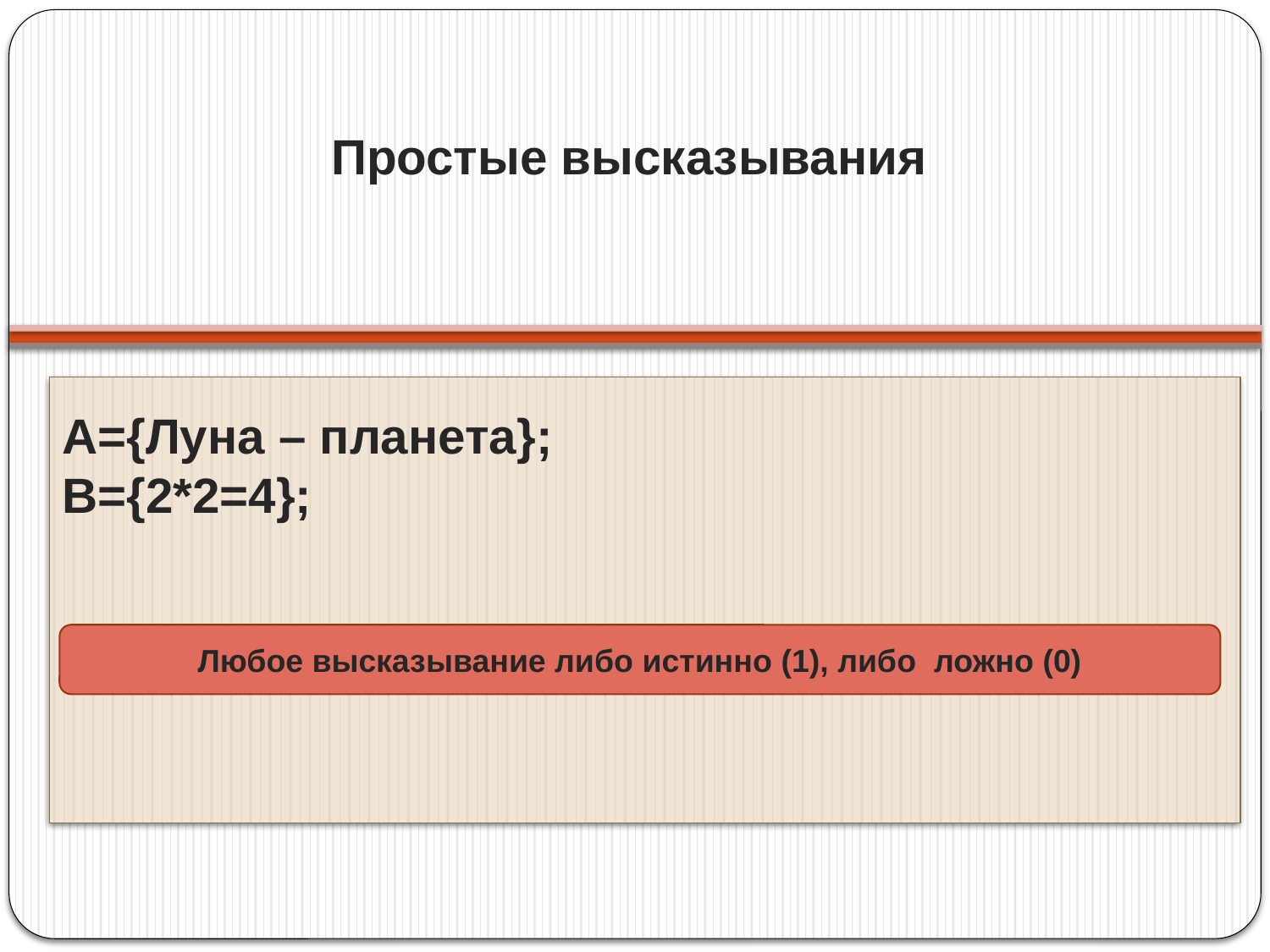

Простые высказывания
# А={Луна – планета}; В={2*2=4};
Любое высказывание либо истинно (1), либо  ложно (0)